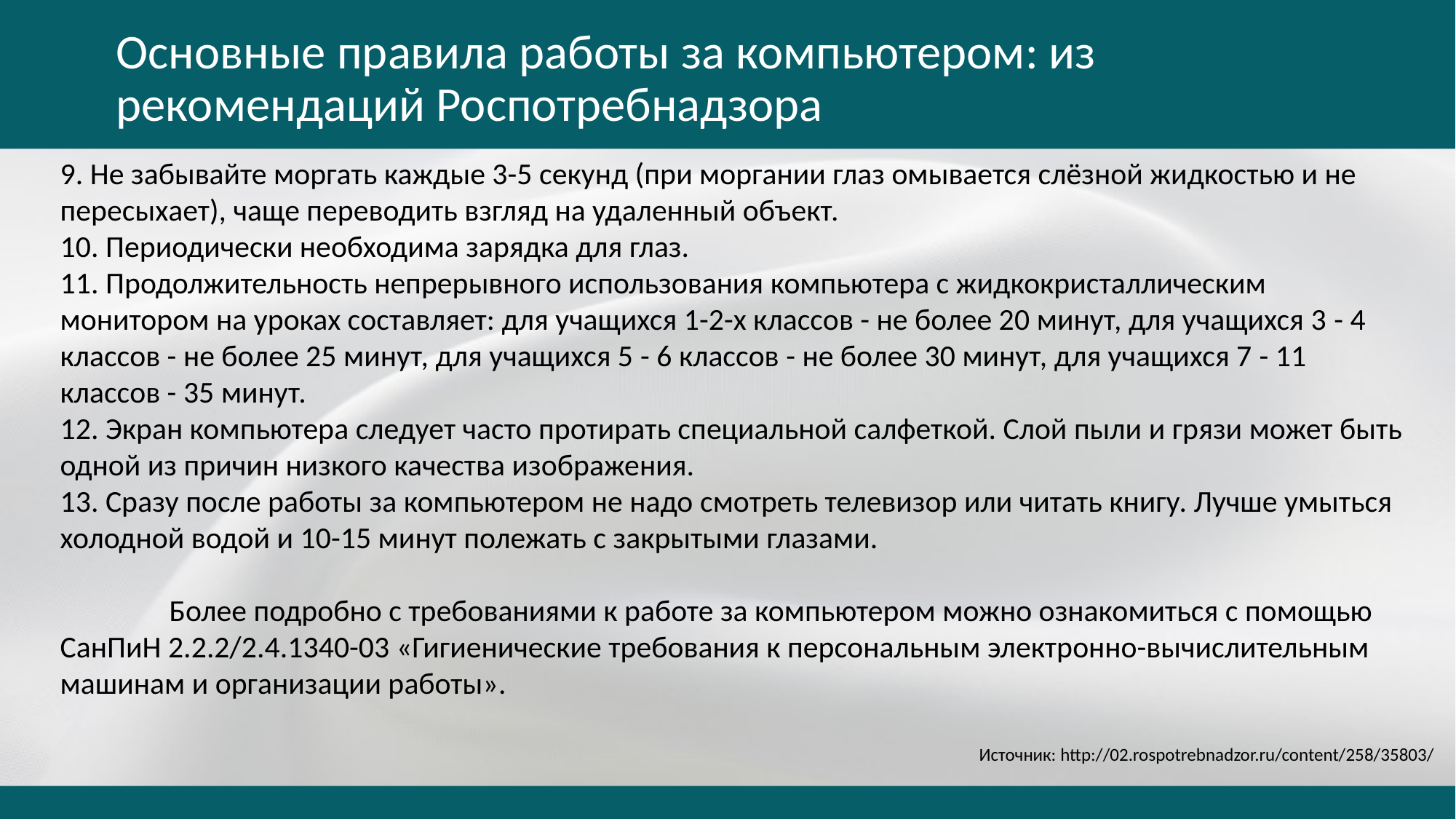

# Основные правила работы за компьютером: из рекомендаций Роспотребнадзора

9. Не забывайте моргать каждые 3-5 секунд (при моргании глаз омывается слёзной жидкостью и не пересыхает), чаще переводить взгляд на удаленный объект.
10. Периодически необходима зарядка для глаз.
11. Продолжительность непрерывного использования компьютера с жидкокристаллическим монитором на уроках составляет: для учащихся 1-2-х классов - не более 20 минут, для учащихся 3 - 4 классов - не более 25 минут, для учащихся 5 - 6 классов - не более 30 минут, для учащихся 7 - 11 классов - 35 минут.
12. Экран компьютера следует часто протирать специальной салфеткой. Слой пыли и грязи может быть одной из причин низкого качества изображения.
13. Сразу после работы за компьютером не надо смотреть телевизор или читать книгу. Лучше умыться холодной водой и 10-15 минут полежать с закрытыми глазами.

	Более подробно с требованиями к работе за компьютером можно ознакомиться с помощью СанПиН 2.2.2/2.4.1340-03 «Гигиенические требования к персональным электронно-вычислительным машинам и организации работы».
Источник: http://02.rospotrebnadzor.ru/content/258/35803/